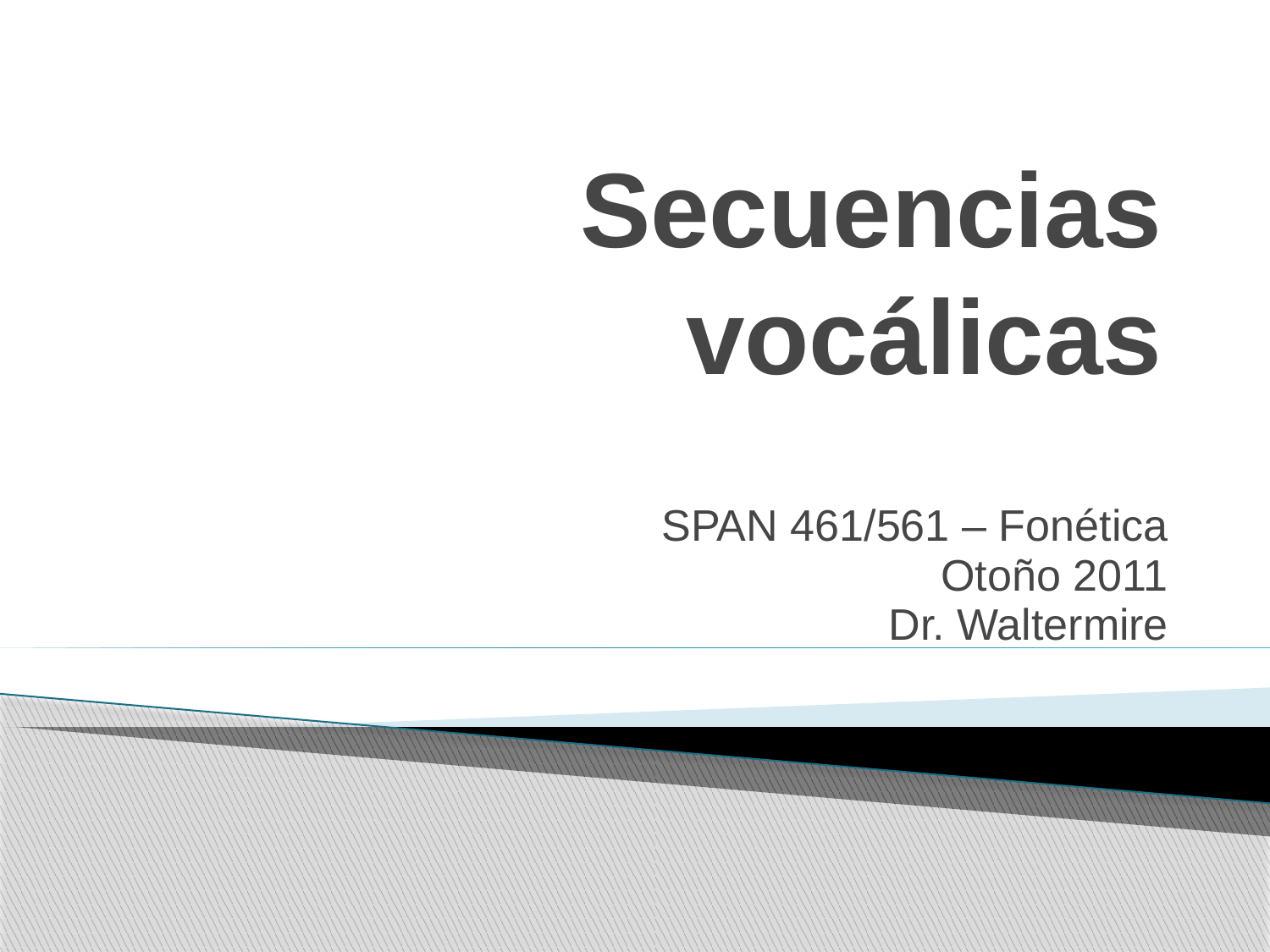

# Secuencias vocálicas
SPAN 461/561 – Fonética
Otoño 2011
Dr. Waltermire